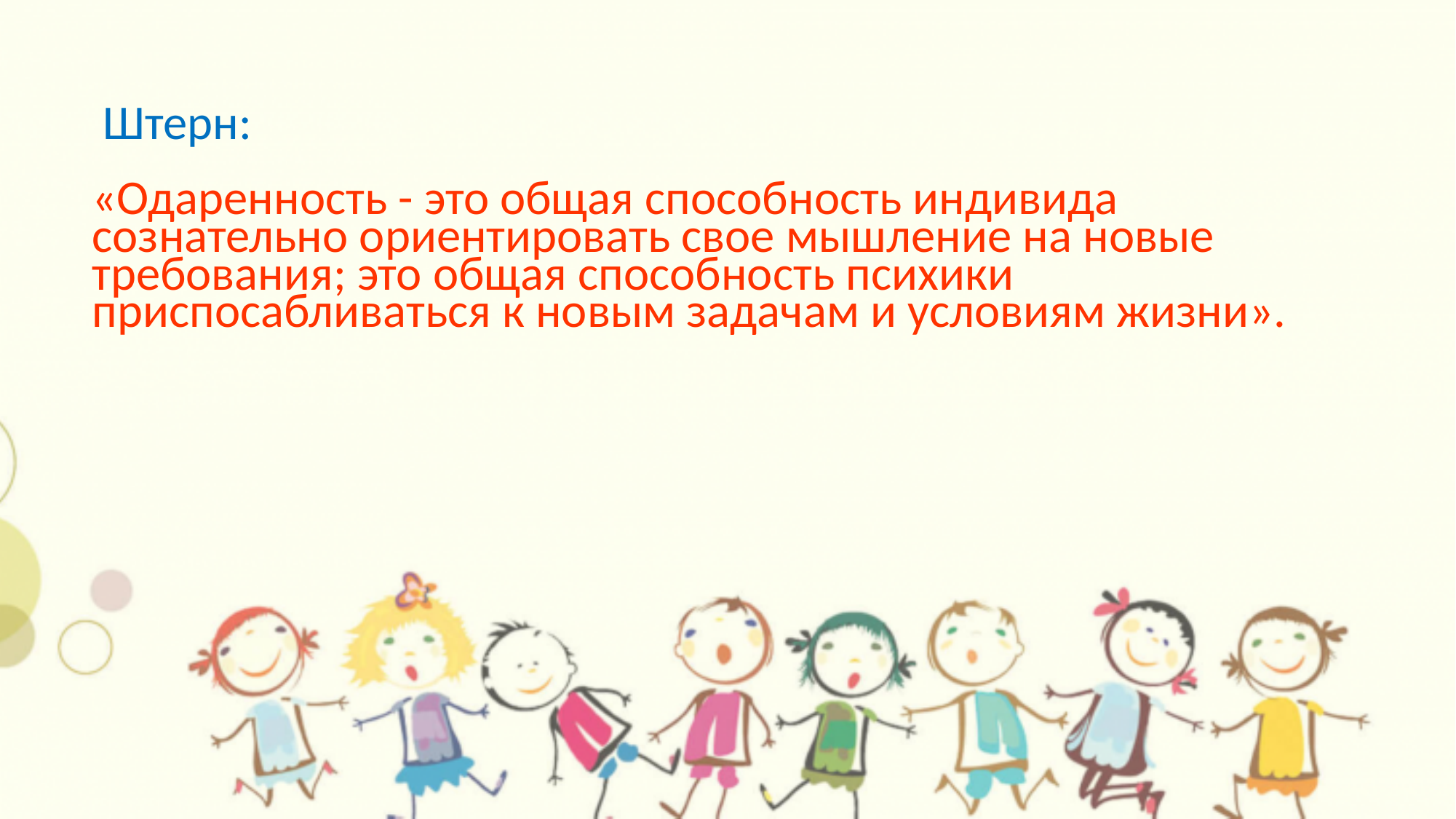

Штерн:

«Одаренность - это общая способность индивида
сознательно ориентировать свое мышление на новые
требования; это общая способность психики
приспосабливаться к новым задачам и условиям жизни».